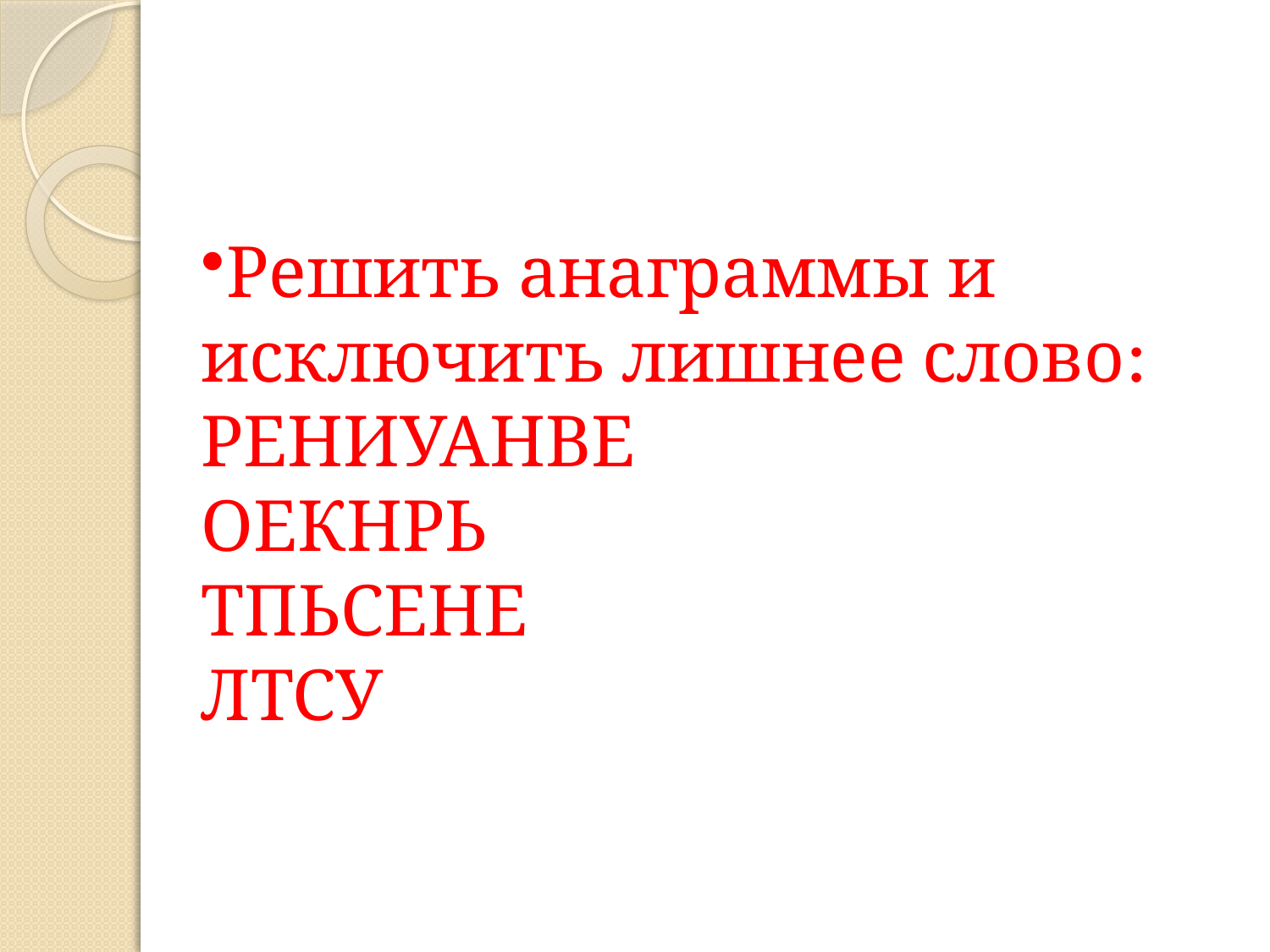

Решить анаграммы и исключить лишнее слово:
РЕНИУАНВЕ
ОЕКНРЬ
ТПЬСЕНЕ
ЛТСУ